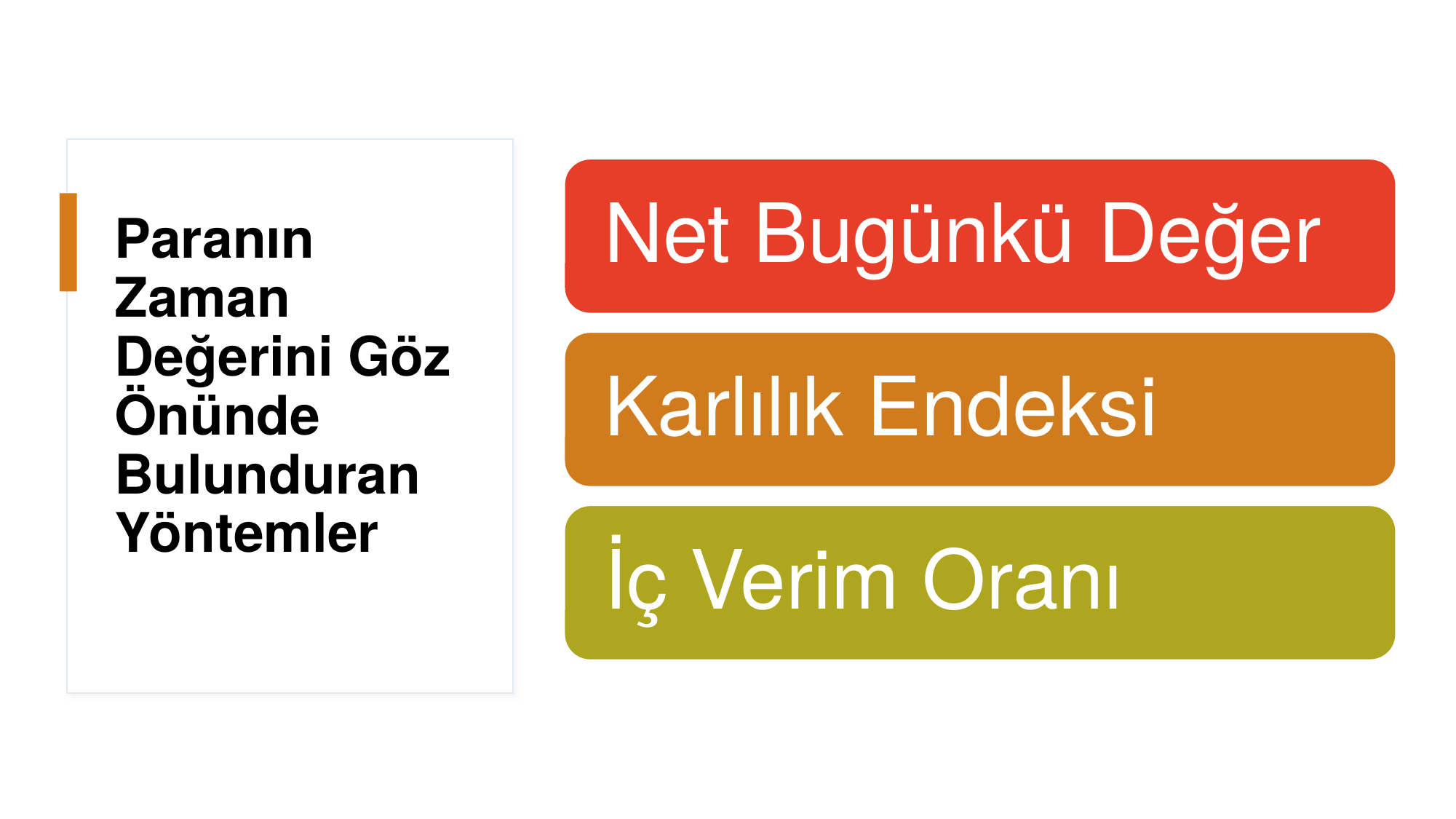

Net Bugünkü Değer
Karlılık Endeksi
İç Verim Oranı

# Paranın Zaman Değerini Göz Önünde Bulunduran Yöntemler